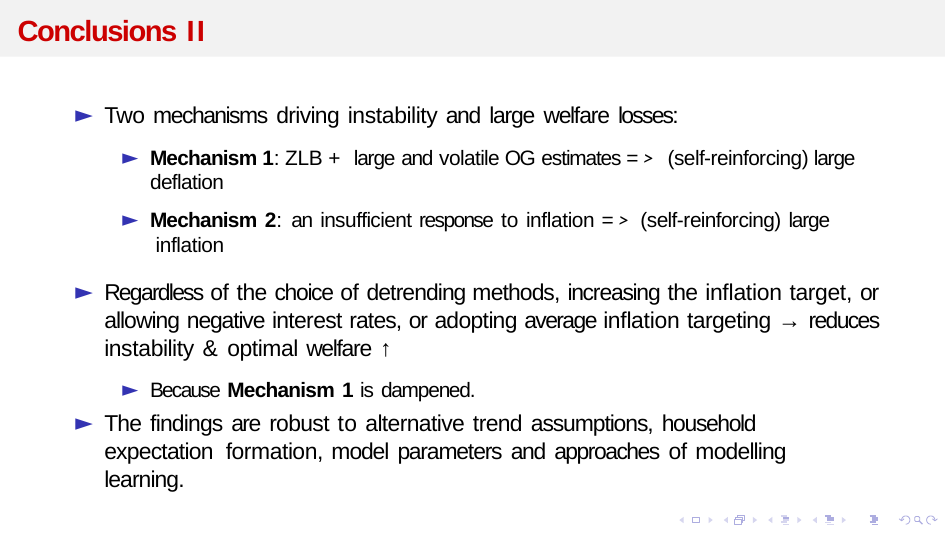

# Conclusions II
Two mechanisms driving instability and large welfare losses:
Mechanism 1: ZLB + large and volatile OG estimates => (self-reinforcing) large  deflation
Mechanism 2: an insufficient response to inflation => (self-reinforcing) large  inflation

Regardless of the choice of detrending methods, increasing the inflation target, or  allowing negative interest rates, or adopting average inflation targeting → reduces  instability & optimal welfare ↑
Because Mechanism 1 is dampened.
The findings are robust to alternative trend assumptions, household expectation  formation, model parameters and approaches of modelling learning.